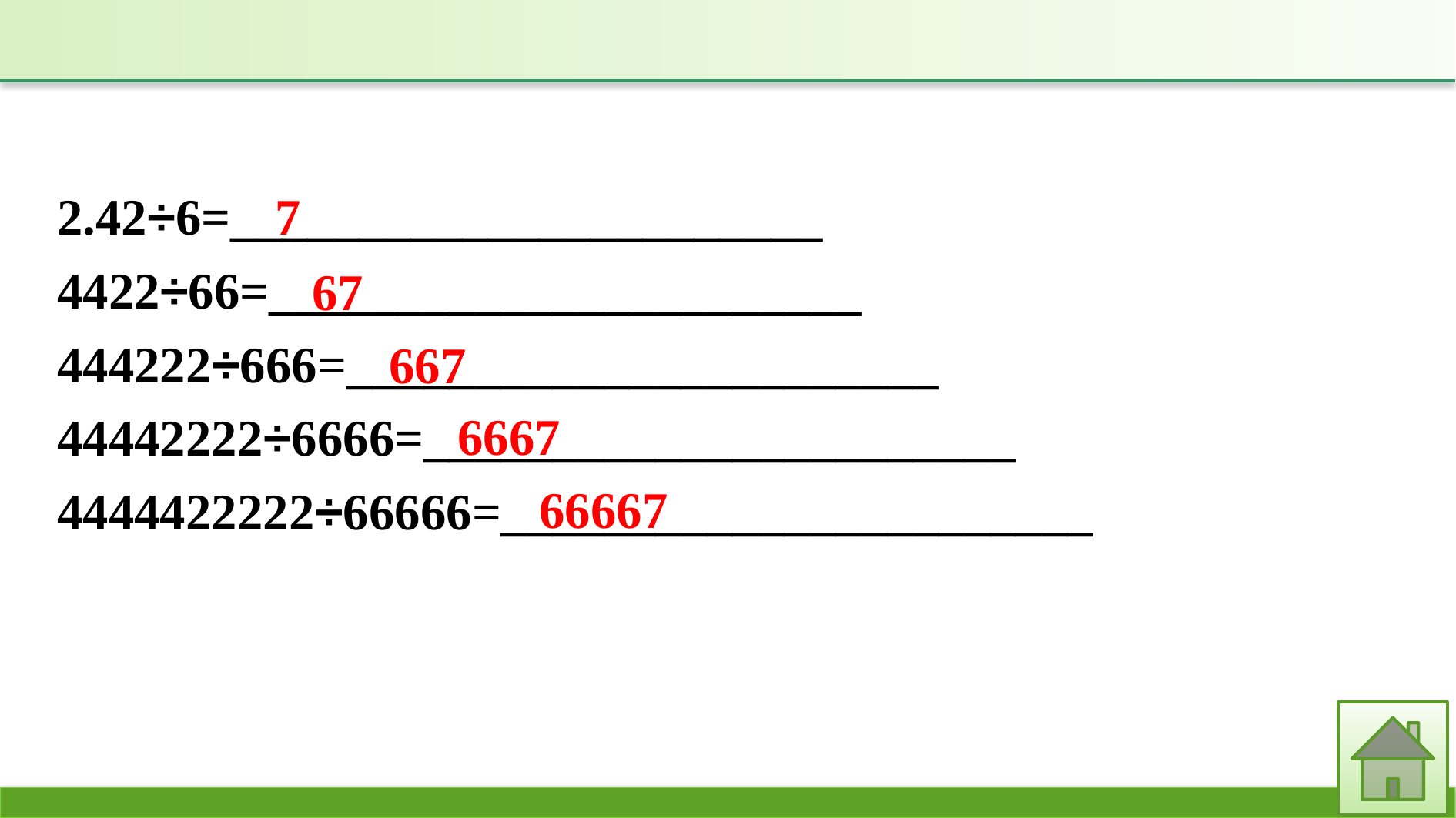

2.42÷6=_______________________
4422÷66=_______________________
444222÷666=_______________________
44442222÷6666=_______________________
4444422222÷66666=_______________________
7
67
667
6667
66667